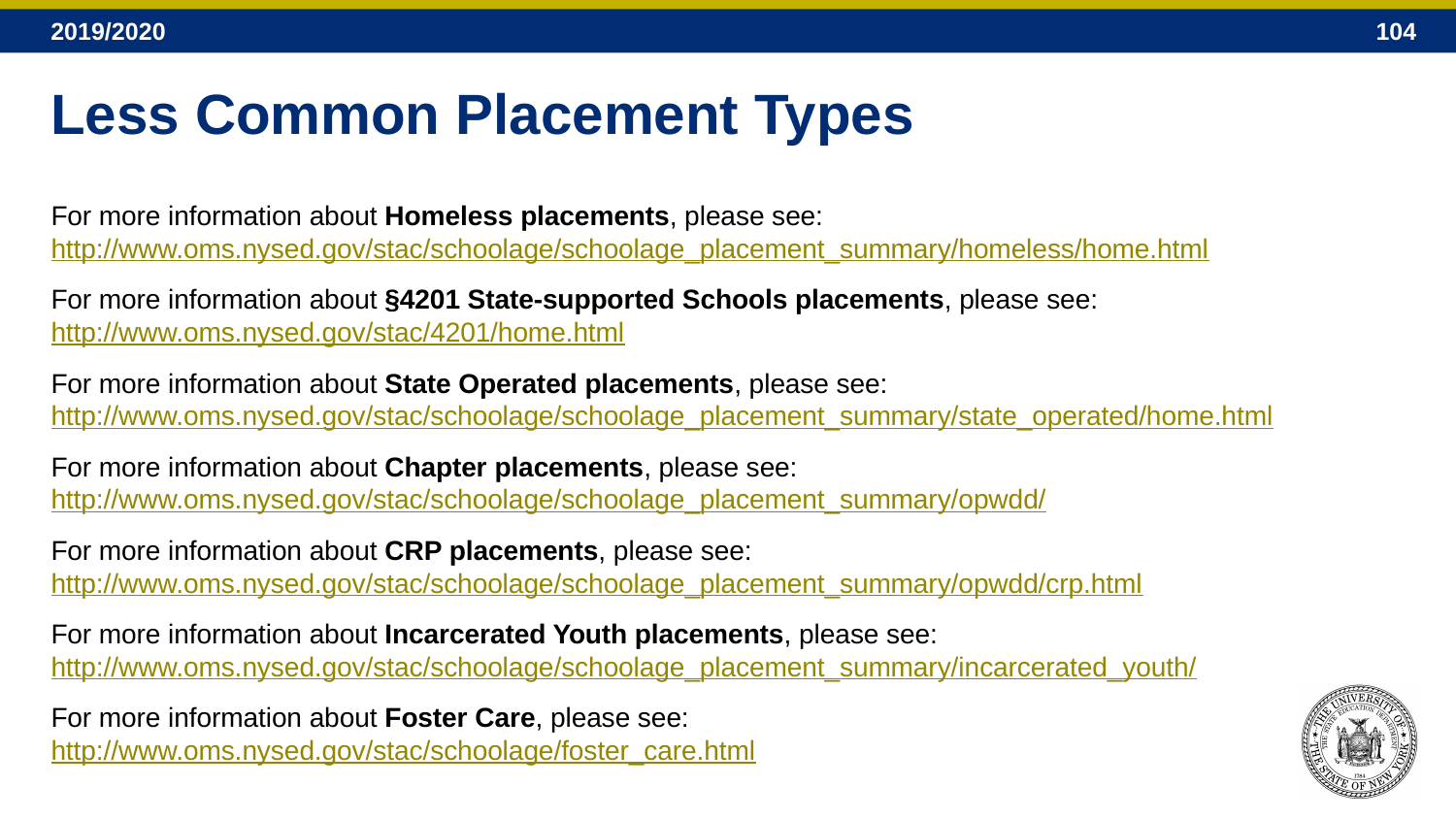

# Less Common Placement Types
For more information about Homeless placements, please see:
http://www.oms.nysed.gov/stac/schoolage/schoolage_placement_summary/homeless/home.html
For more information about §4201 State-supported Schools placements, please see:
http://www.oms.nysed.gov/stac/4201/home.html
For more information about State Operated placements, please see:
http://www.oms.nysed.gov/stac/schoolage/schoolage_placement_summary/state_operated/home.html
For more information about Chapter placements, please see:
http://www.oms.nysed.gov/stac/schoolage/schoolage_placement_summary/opwdd/
For more information about CRP placements, please see:
http://www.oms.nysed.gov/stac/schoolage/schoolage_placement_summary/opwdd/crp.html
For more information about Incarcerated Youth placements, please see:
http://www.oms.nysed.gov/stac/schoolage/schoolage_placement_summary/incarcerated_youth/
For more information about Foster Care, please see:
http://www.oms.nysed.gov/stac/schoolage/foster_care.html